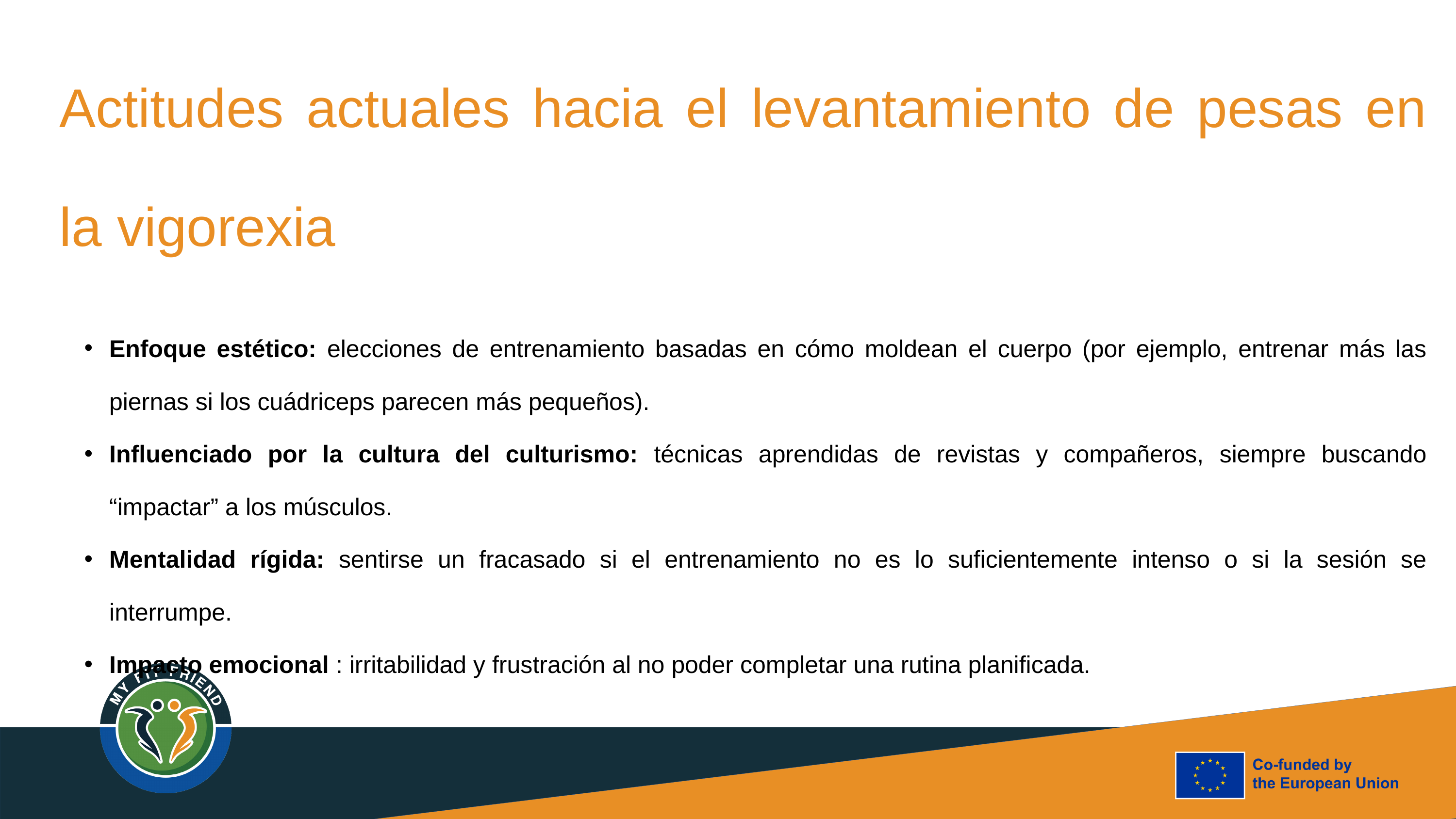

Actitudes actuales hacia el levantamiento de pesas en la vigorexia

Enfoque estético: elecciones de entrenamiento basadas en cómo moldean el cuerpo (por ejemplo, entrenar más las piernas si los cuádriceps parecen más pequeños).
Influenciado por la cultura del culturismo: técnicas aprendidas de revistas y compañeros, siempre buscando “impactar” a los músculos.
Mentalidad rígida: sentirse un fracasado si el entrenamiento no es lo suficientemente intenso o si la sesión se interrumpe.
Impacto emocional : irritabilidad y frustración al no poder completar una rutina planificada.